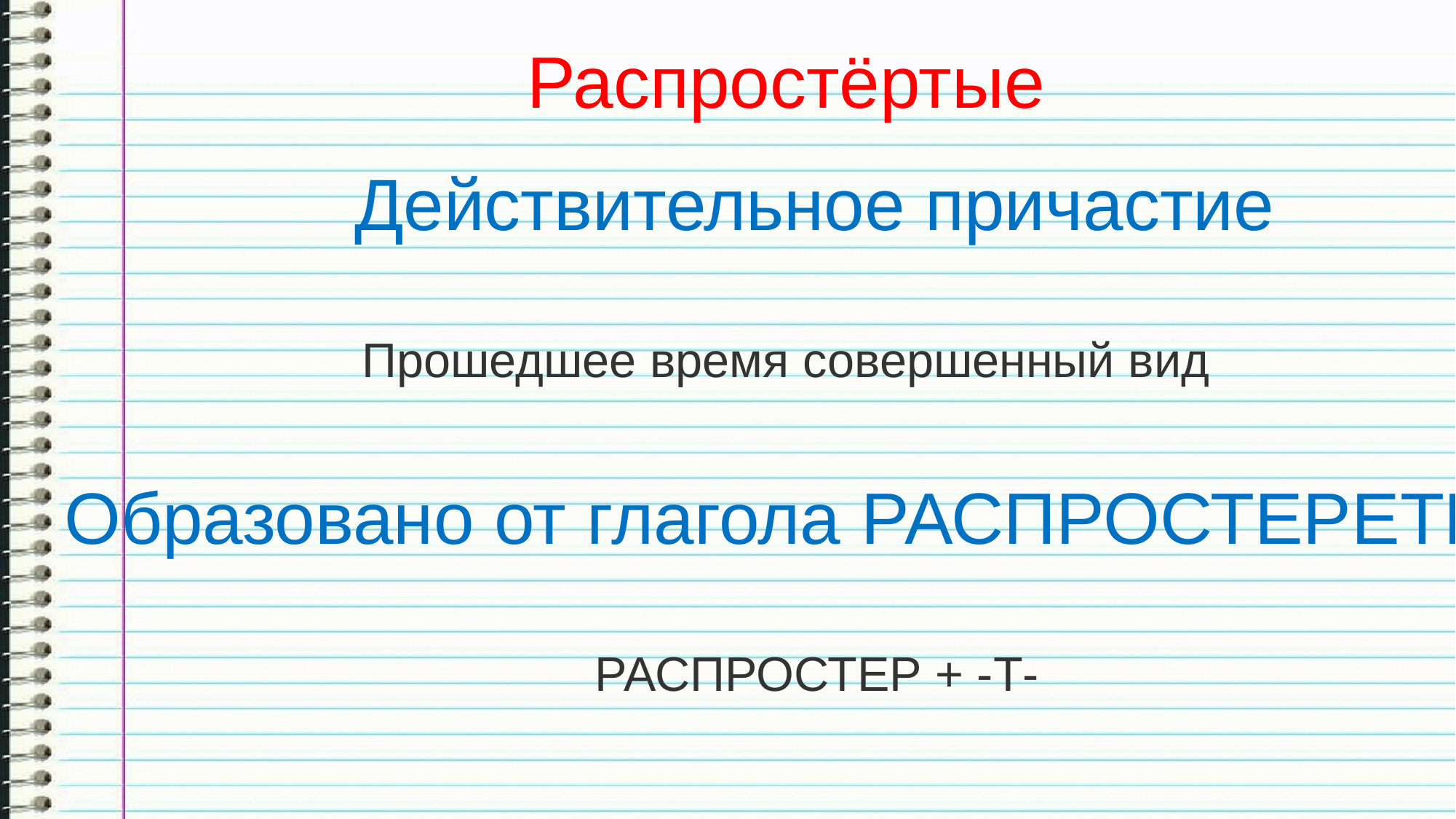

Распростёртые
Действительное причастие
Прошедшее время совершенный вид
Образовано от глагола РАСПРОСТЕРЕТЬ
РАСПРОСТЕР + -Т-